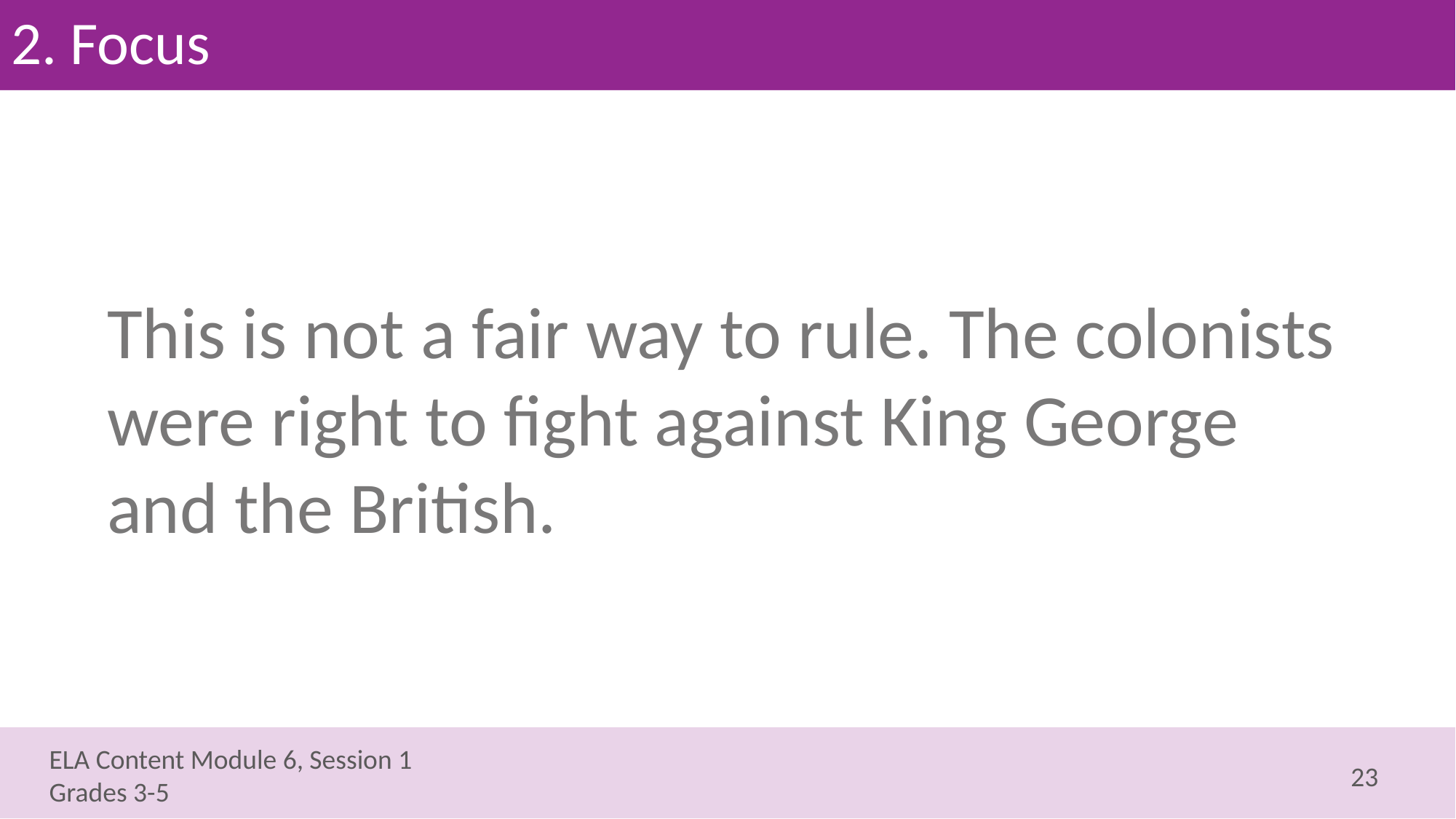

# 2. Focus

This is not a fair way to rule. The colonists were right to fight against King George and the British.
23